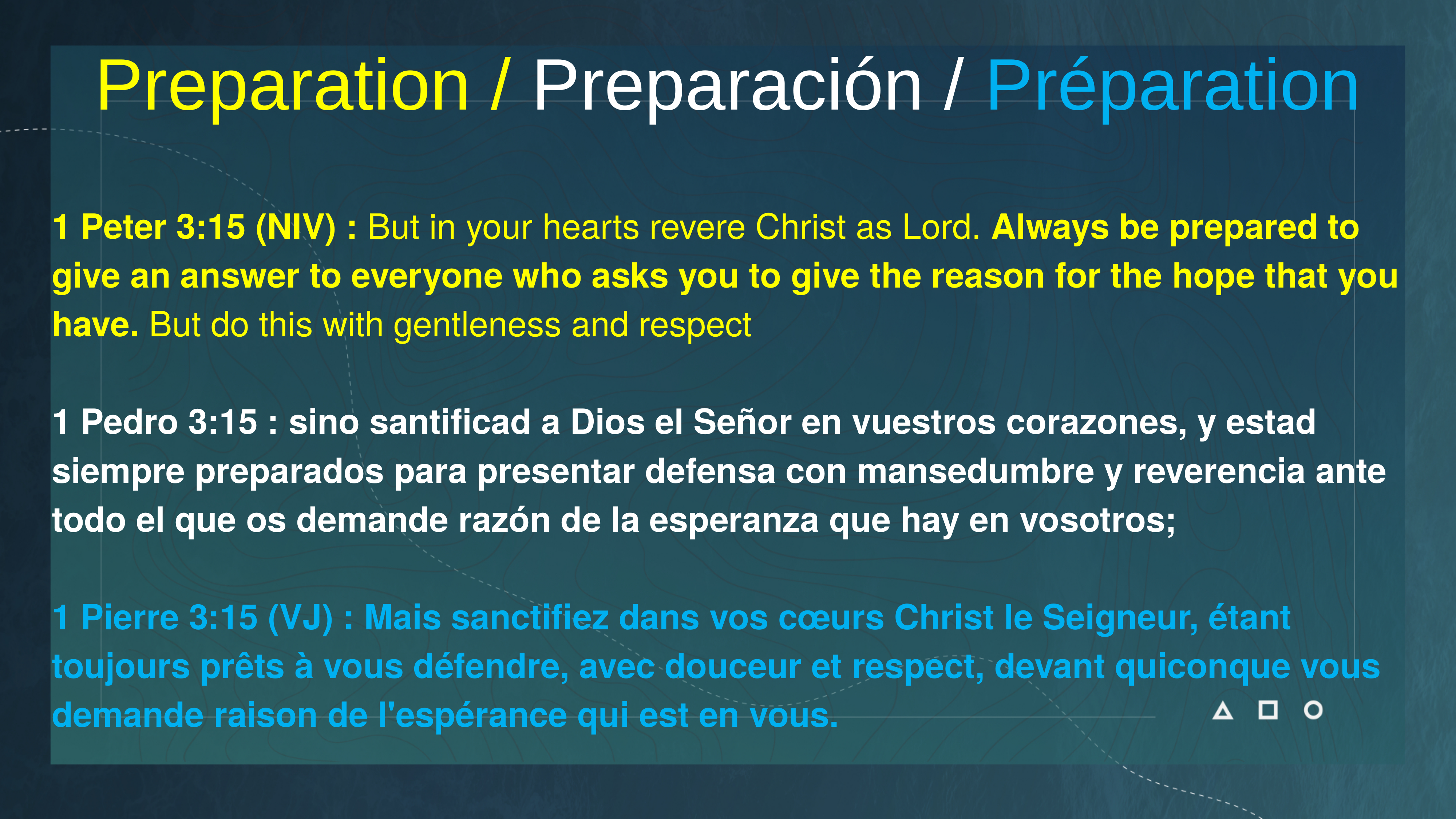

# Preparation / Preparación / Préparation
1 Peter 3:15 (NIV) : But in your hearts revere Christ as Lord. Always be prepared to give an answer to everyone who asks you to give the reason for the hope that you have. But do this with gentleness and respect

1 Pedro 3:15 : sino santificad a Dios el Señor en vuestros corazones, y estad siempre preparados para presentar defensa con mansedumbre y reverencia ante todo el que os demande razón de la esperanza que hay en vosotros;

1 Pierre 3:15 (VJ) : Mais sanctifiez dans vos cœurs Christ le Seigneur, étant toujours prêts à vous défendre, avec douceur et respect, devant quiconque vous demande raison de l'espérance qui est en vous.